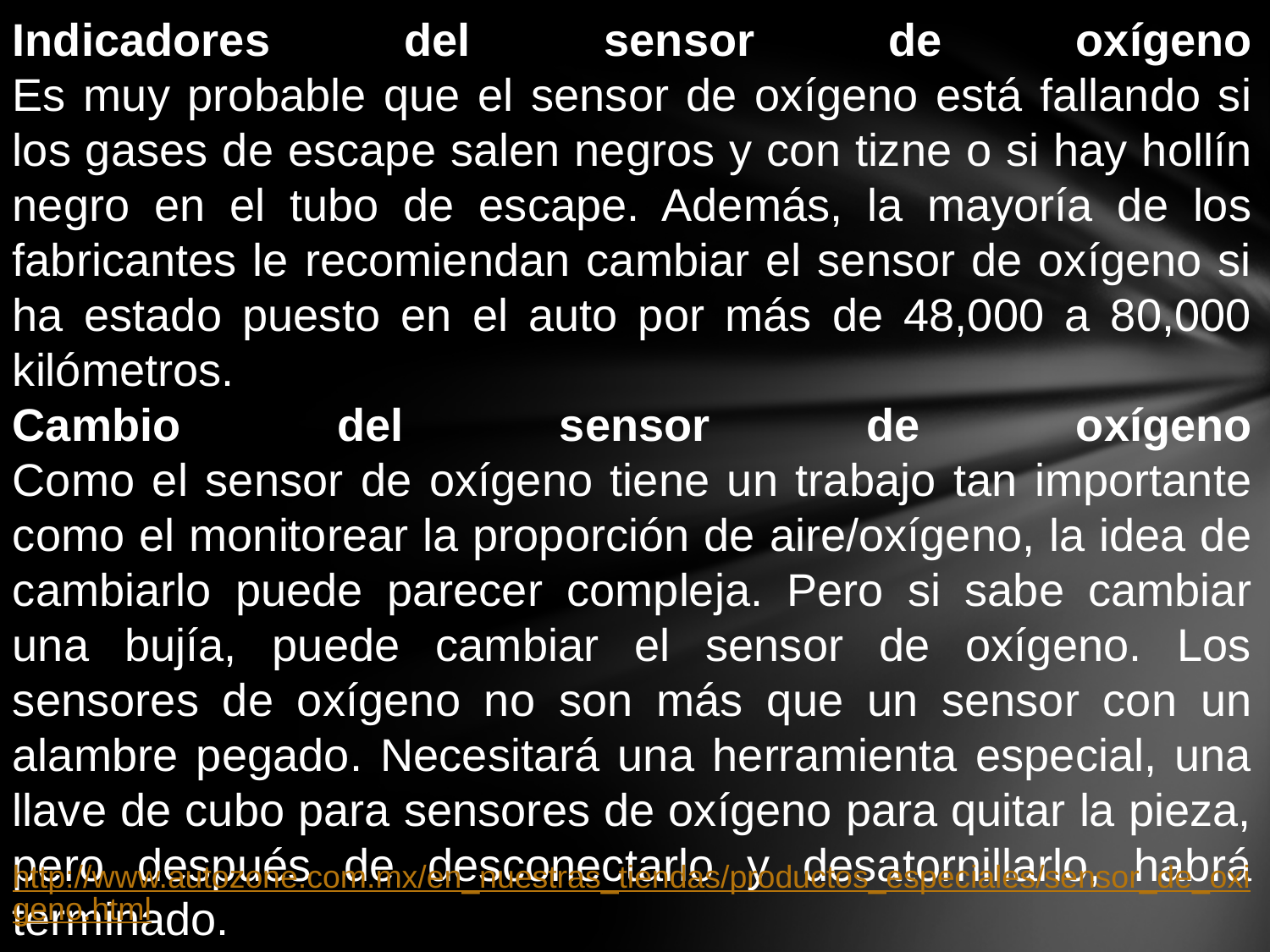

Indicadores del sensor de oxígeno
Es muy probable que el sensor de oxígeno está fallando si los gases de escape salen negros y con tizne o si hay hollín negro en el tubo de escape. Además, la mayoría de los fabricantes le recomiendan cambiar el sensor de oxígeno si ha estado puesto en el auto por más de 48,000 a 80,000 kilómetros.
Cambio del sensor de oxígeno
Como el sensor de oxígeno tiene un trabajo tan importante como el monitorear la proporción de aire/oxígeno, la idea de cambiarlo puede parecer compleja. Pero si sabe cambiar una bujía, puede cambiar el sensor de oxígeno. Los sensores de oxígeno no son más que un sensor con un alambre pegado. Necesitará una herramienta especial, una llave de cubo para sensores de oxígeno para quitar la pieza, pero después de desconectarlo y desatornillarlo, habrá terminado.
http://www.autozone.com.mx/en_nuestras_tiendas/productos_especiales/sensor_de_oxigeno.html